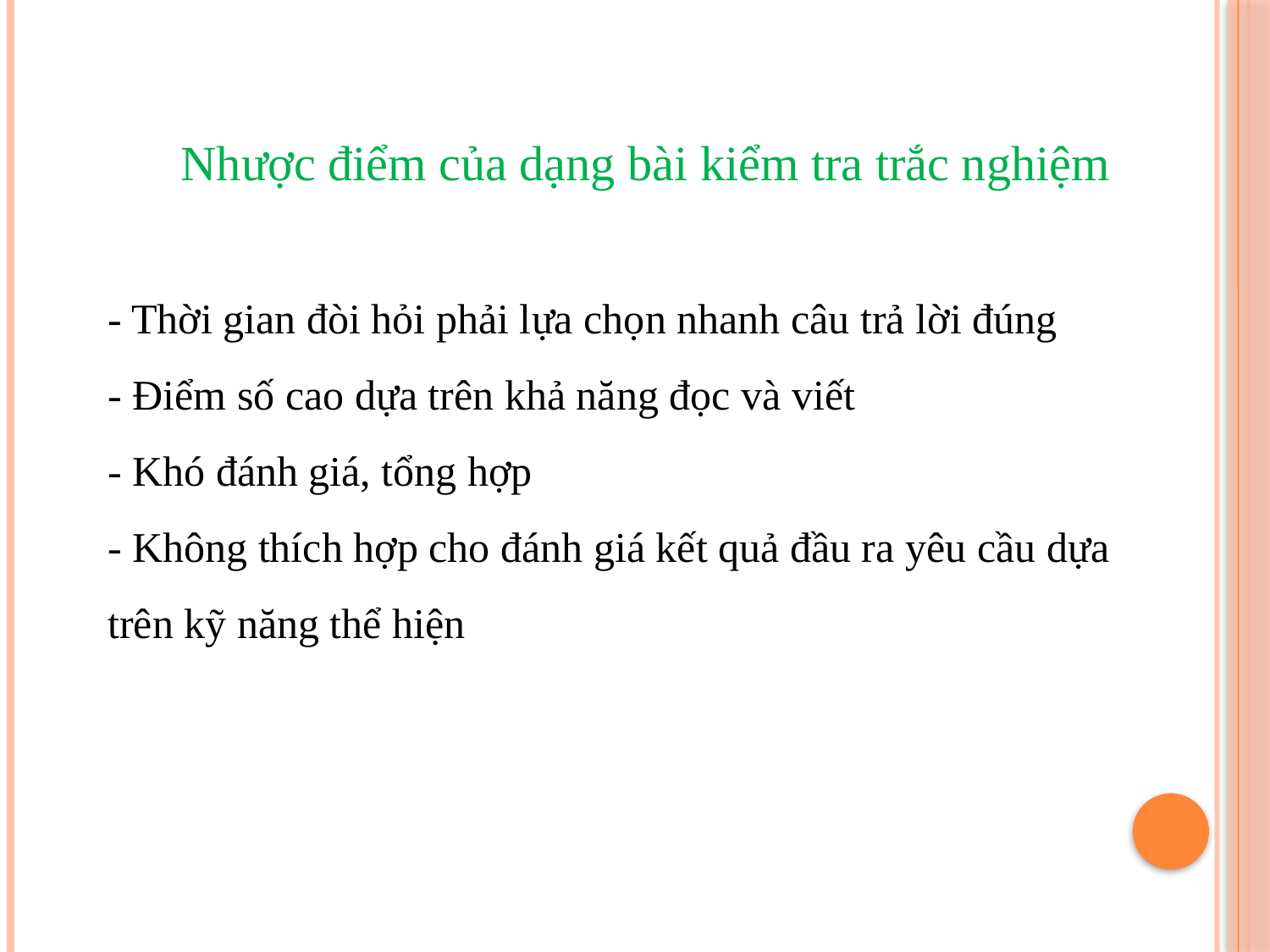

Nhược điểm của dạng bài kiểm tra trắc nghiệm

- Thời gian đòi hỏi phải lựa chọn nhanh câu trả lời đúng
- Điểm số cao dựa trên khả năng đọc và viết
- Khó đánh giá, tổng hợp
- Không thích hợp cho đánh giá kết quả đầu ra yêu cầu dựa trên kỹ năng thể hiện